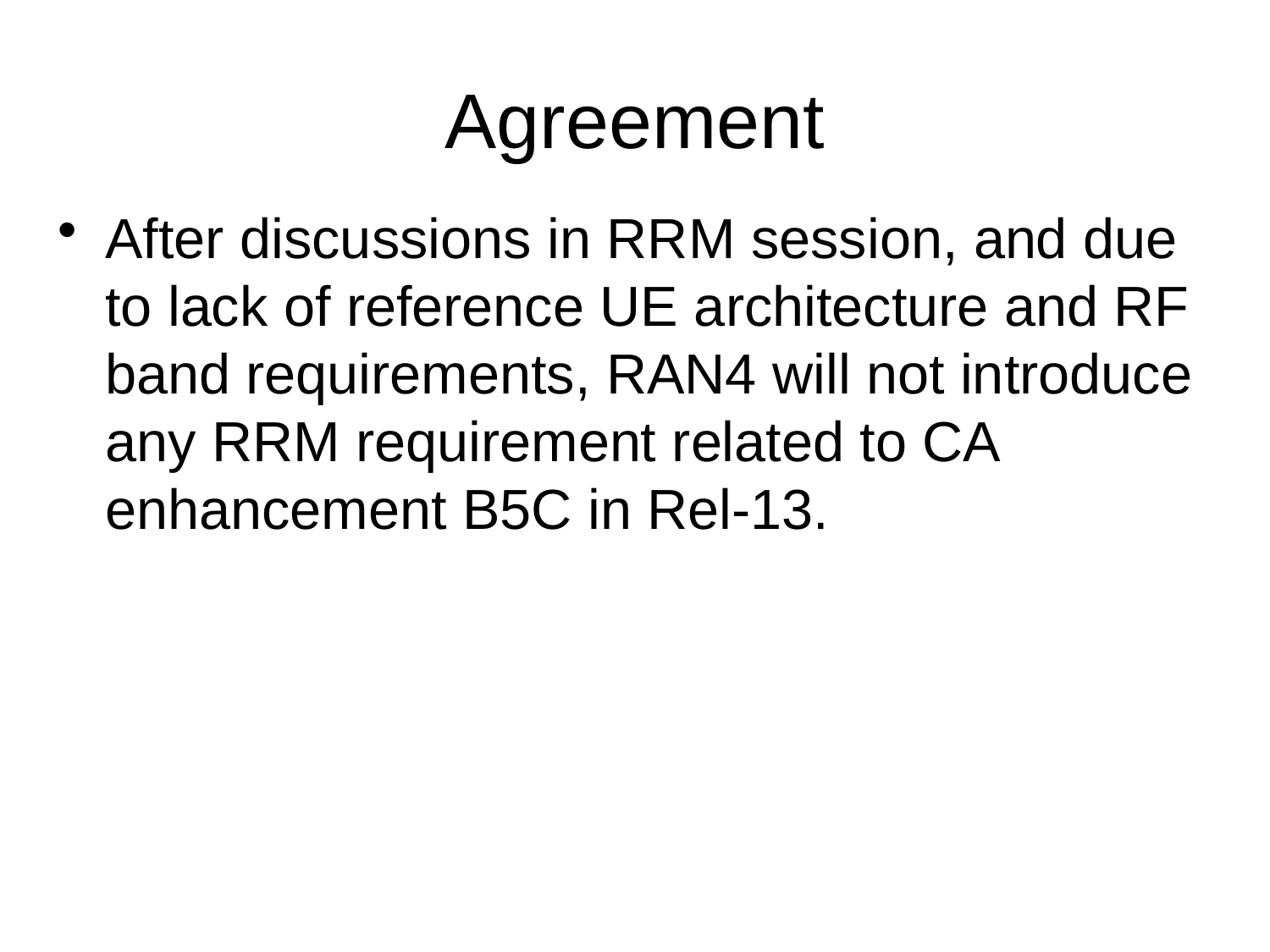

# Agreement
After discussions in RRM session, and due to lack of reference UE architecture and RF band requirements, RAN4 will not introduce any RRM requirement related to CA enhancement B5C in Rel-13.